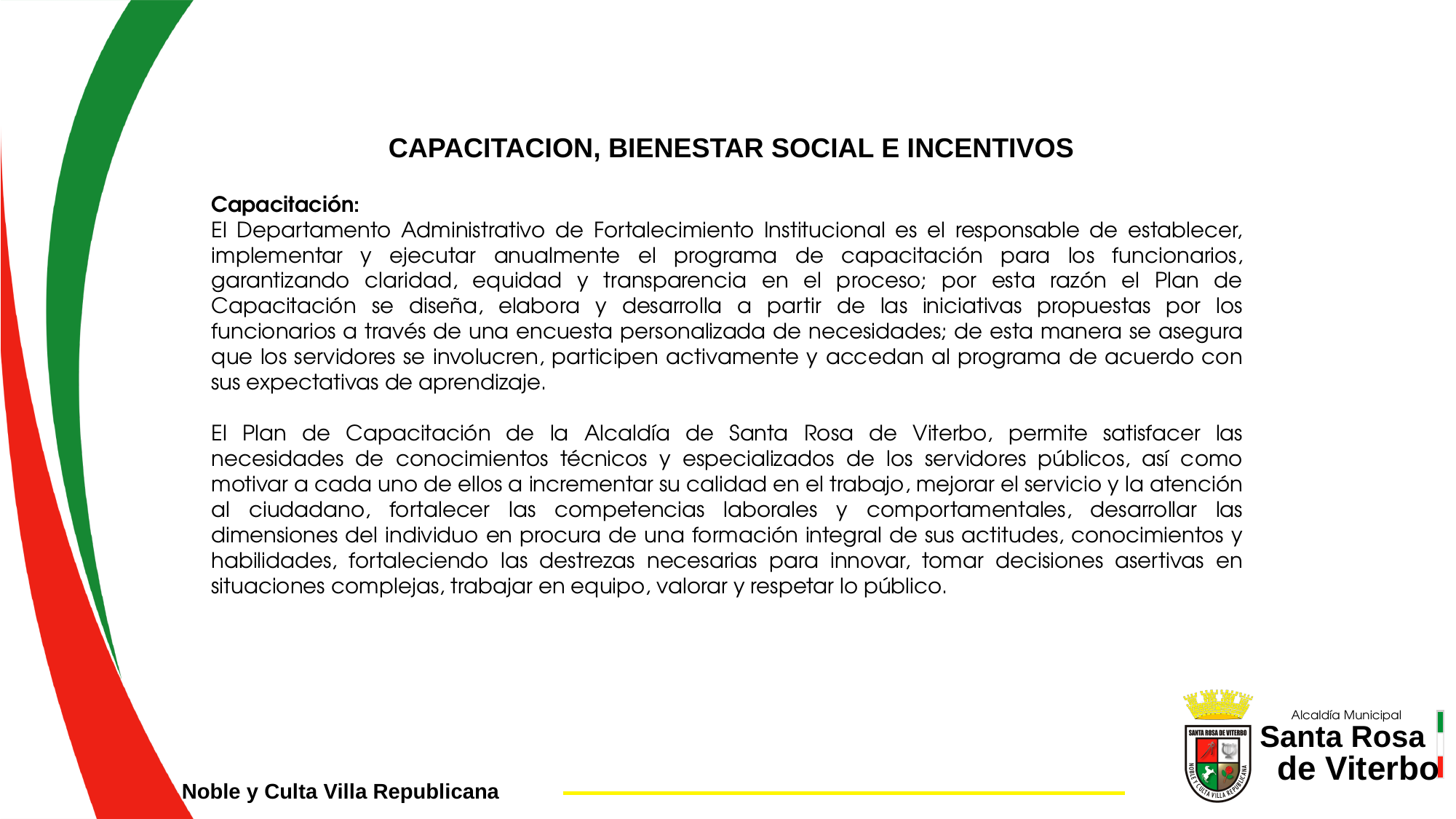

CAPACITACION, BIENESTAR SOCIAL E INCENTIVOS
Capacitación:
El Departamento Administrativo de Fortalecimiento Institucional es el responsable de establecer, implementar y ejecutar anualmente el programa de capacitación para los funcionarios, garantizando claridad, equidad y transparencia en el proceso; por esta razón el Plan de Capacitación se diseña, elabora y desarrolla a partir de las iniciativas propuestas por los funcionarios a través de una encuesta personalizada de necesidades; de esta manera se asegura que los servidores se involucren, participen activamente y accedan al programa de acuerdo con sus expectativas de aprendizaje.

El Plan de Capacitación de la Alcaldía de Santa Rosa de Viterbo, permite satisfacer las necesidades de conocimientos técnicos y especializados de los servidores públicos, así como motivar a cada uno de ellos a incrementar su calidad en el trabajo, mejorar el servicio y la atención al ciudadano, fortalecer las competencias laborales y comportamentales, desarrollar las dimensiones del individuo en procura de una formación integral de sus actitudes, conocimientos y habilidades, fortaleciendo las destrezas necesarias para innovar, tomar decisiones asertivas en situaciones complejas, trabajar en equipo, valorar y respetar lo público.